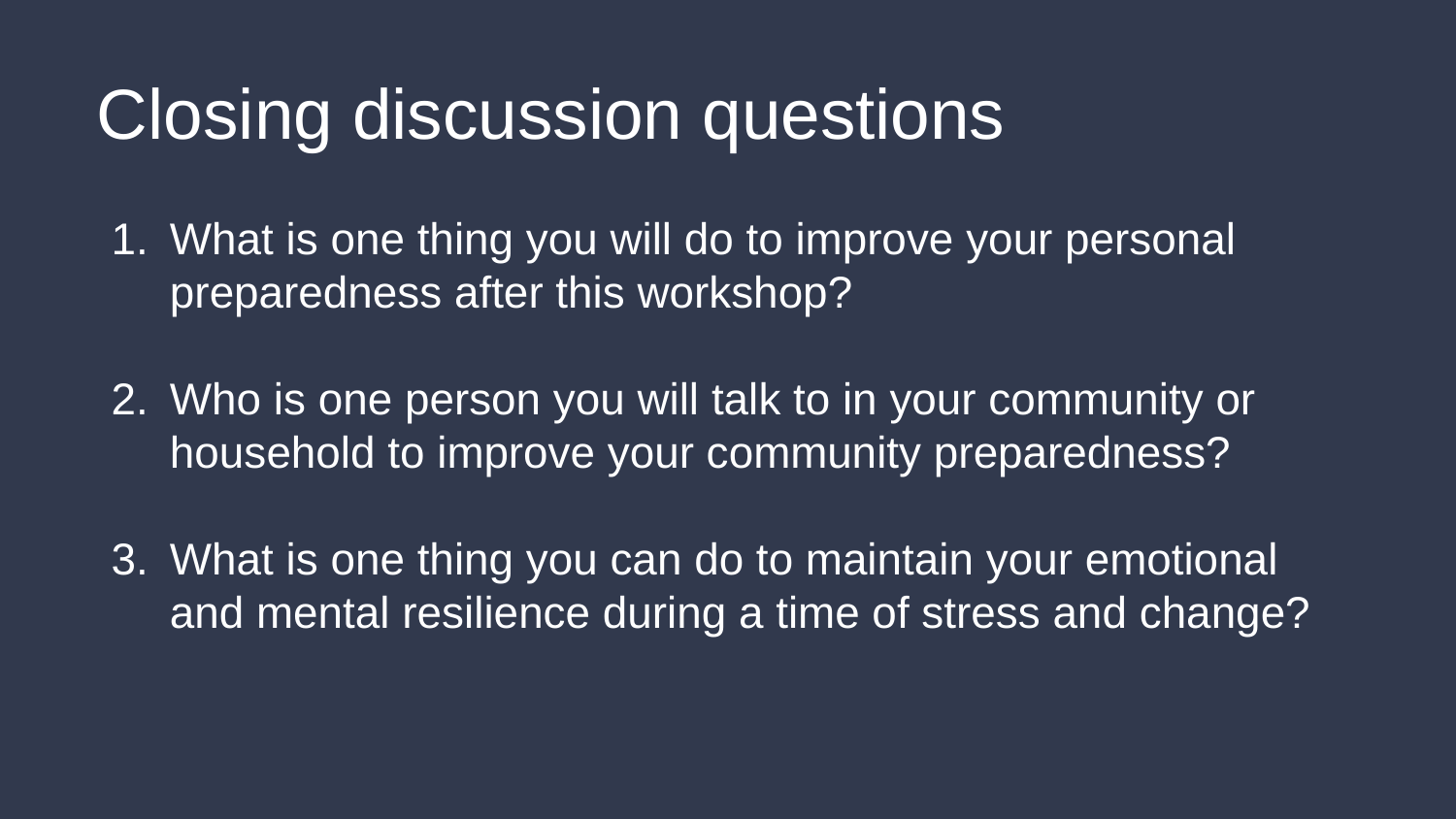

Closing discussion questions
What is one thing you will do to improve your personal preparedness after this workshop?

Who is one person you will talk to in your community or household to improve your community preparedness?

What is one thing you can do to maintain your emotional and mental resilience during a time of stress and change?